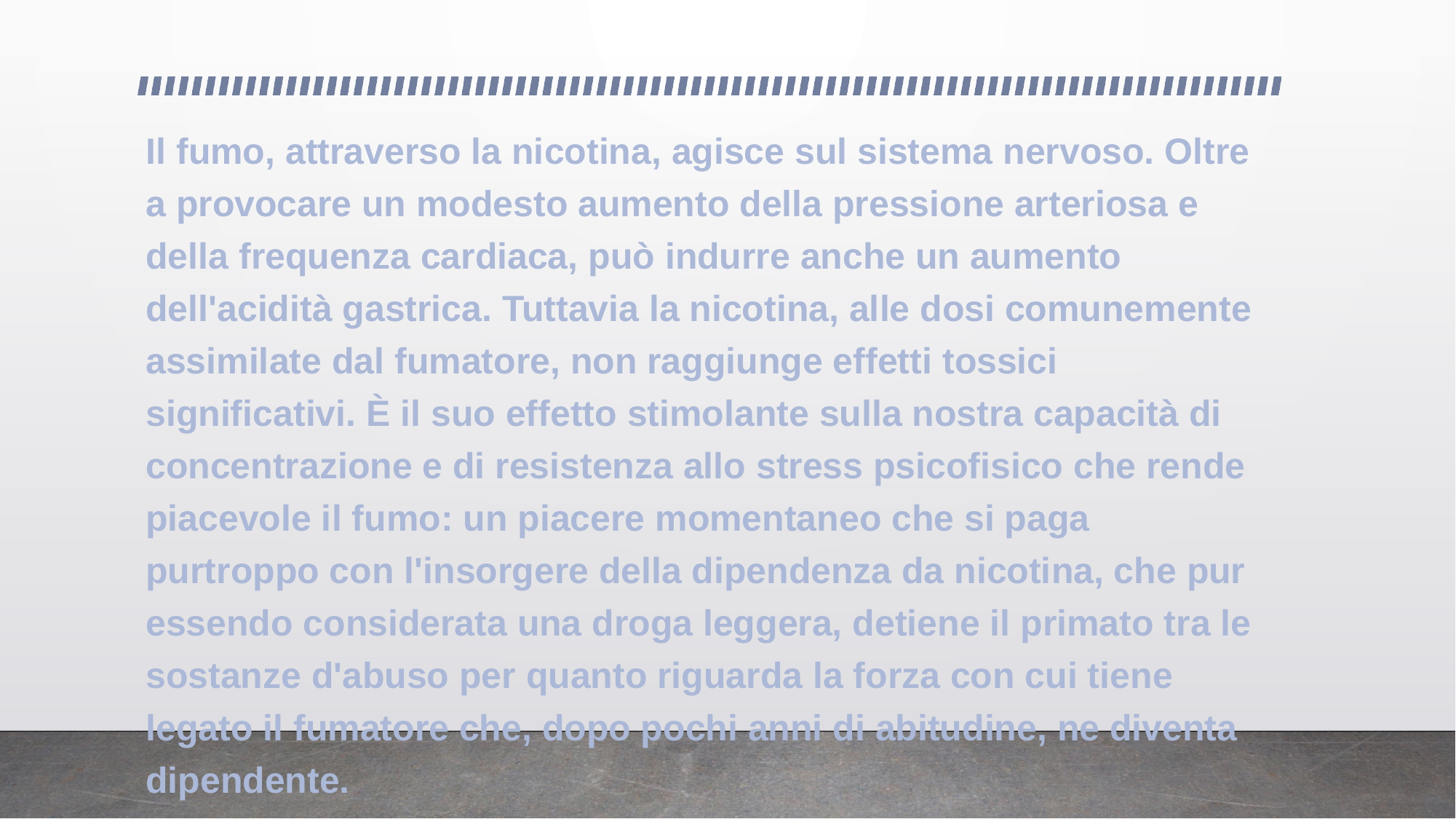

#
Il fumo, attraverso la nicotina, agisce sul sistema nervoso. Oltre a provocare un modesto aumento della pressione arteriosa e della frequenza cardiaca, può indurre anche un aumento dell'acidità gastrica. Tuttavia la nicotina, alle dosi comunemente assimilate dal fumatore, non raggiunge effetti tossici significativi. È il suo effetto stimolante sulla nostra capacità di concentrazione e di resistenza allo stress psicofisico che rende piacevole il fumo: un piacere momentaneo che si paga purtroppo con l'insorgere della dipendenza da nicotina, che pur essendo considerata una droga leggera, detiene il primato tra le sostanze d'abuso per quanto riguarda la forza con cui tiene legato il fumatore che, dopo pochi anni di abitudine, ne diventa dipendente.